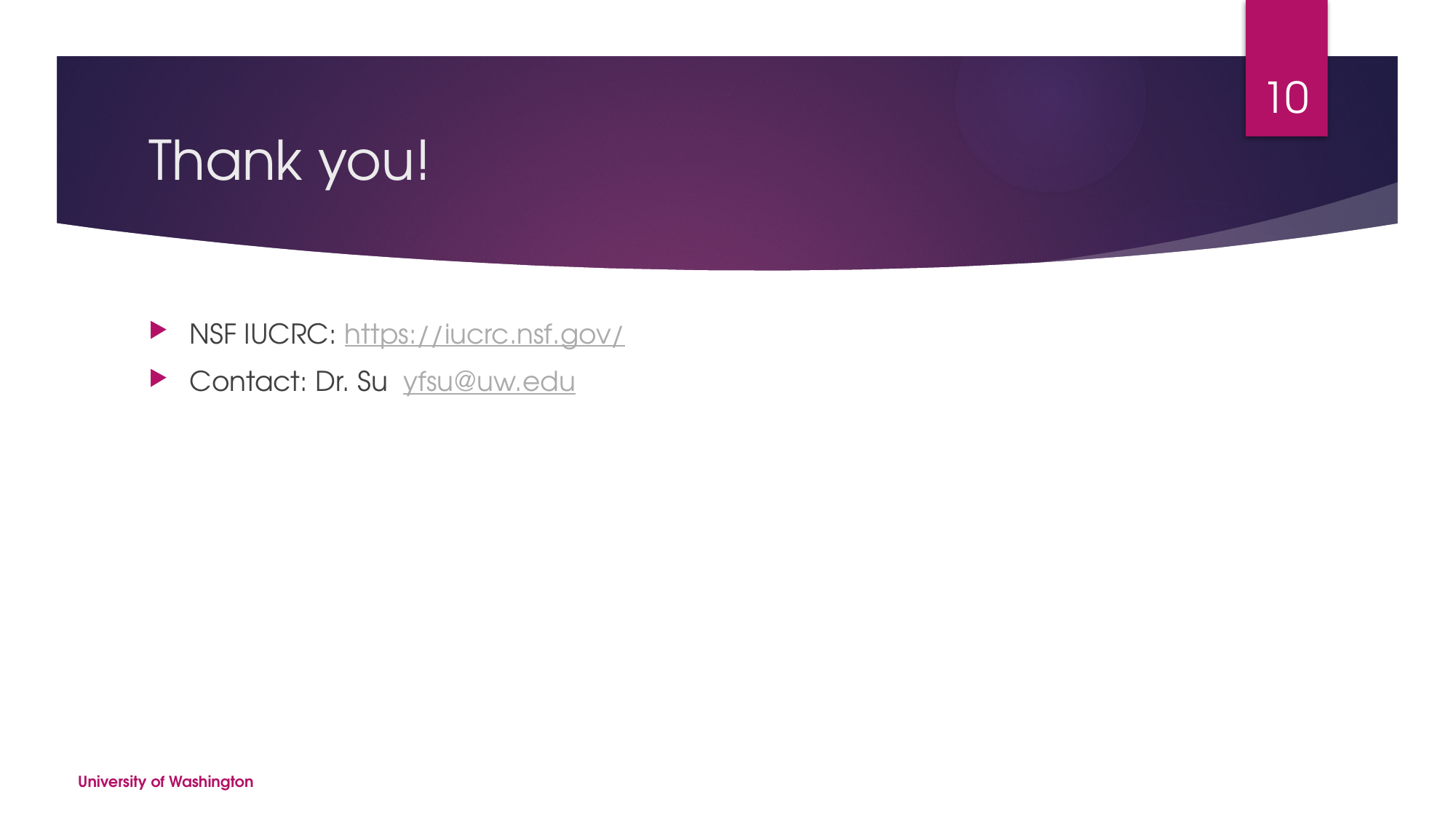

10
# Thank you!
NSF IUCRC: https://iucrc.nsf.gov/
Contact: Dr. Su  yfsu@uw.edu

University of Washington